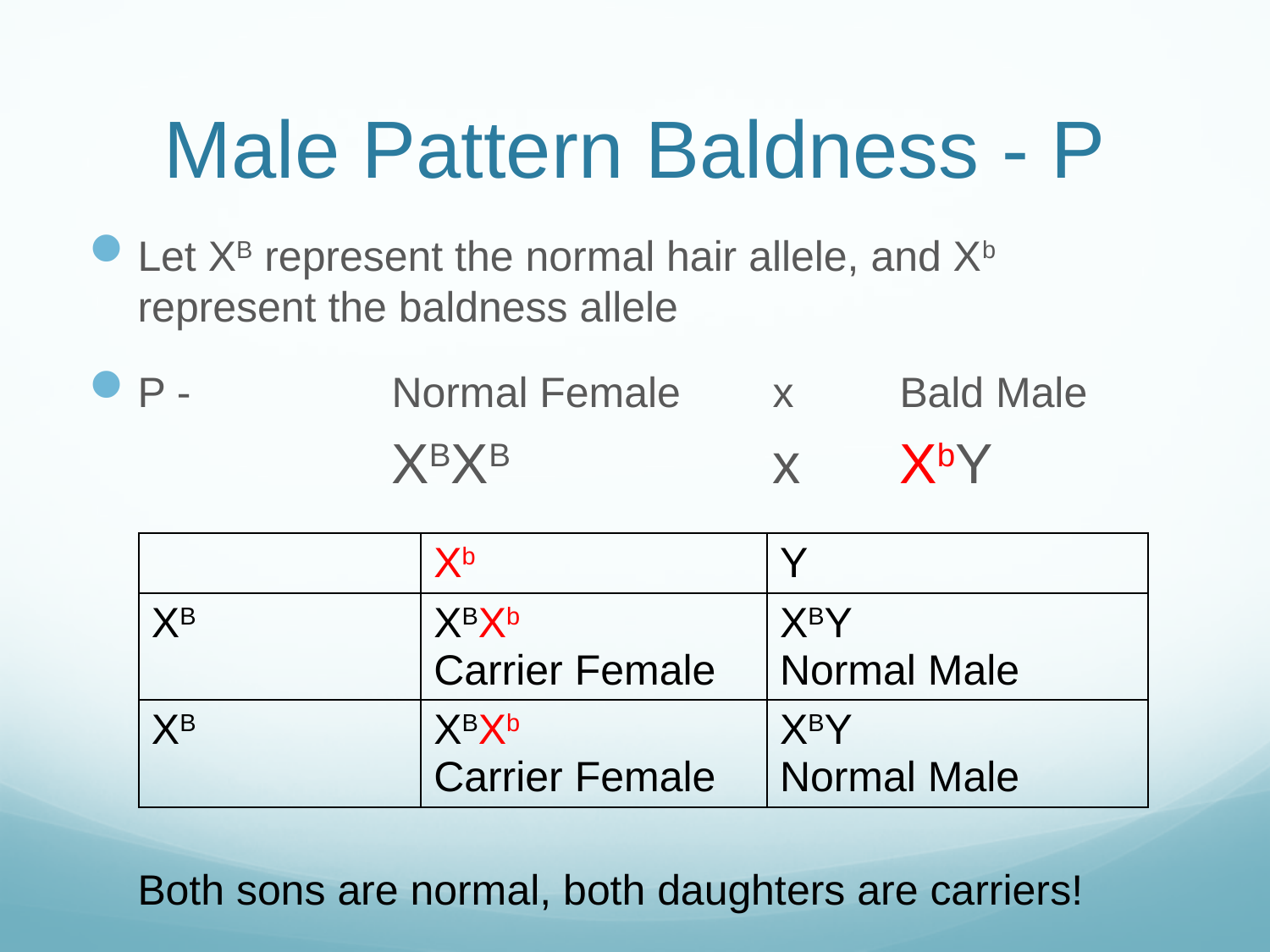

# Male Pattern Baldness - P
Let XB represent the normal hair allele, and Xb represent the baldness allele
P - 		Normal Female 	x 	Bald Male
		XBXB 		x	XbY

Both sons are normal, both daughters are carriers!

|  | Xb | Y |
| --- | --- | --- |
| XB | XBXb Carrier Female | XBY Normal Male |
| XB | XBXb Carrier Female | XBY Normal Male |